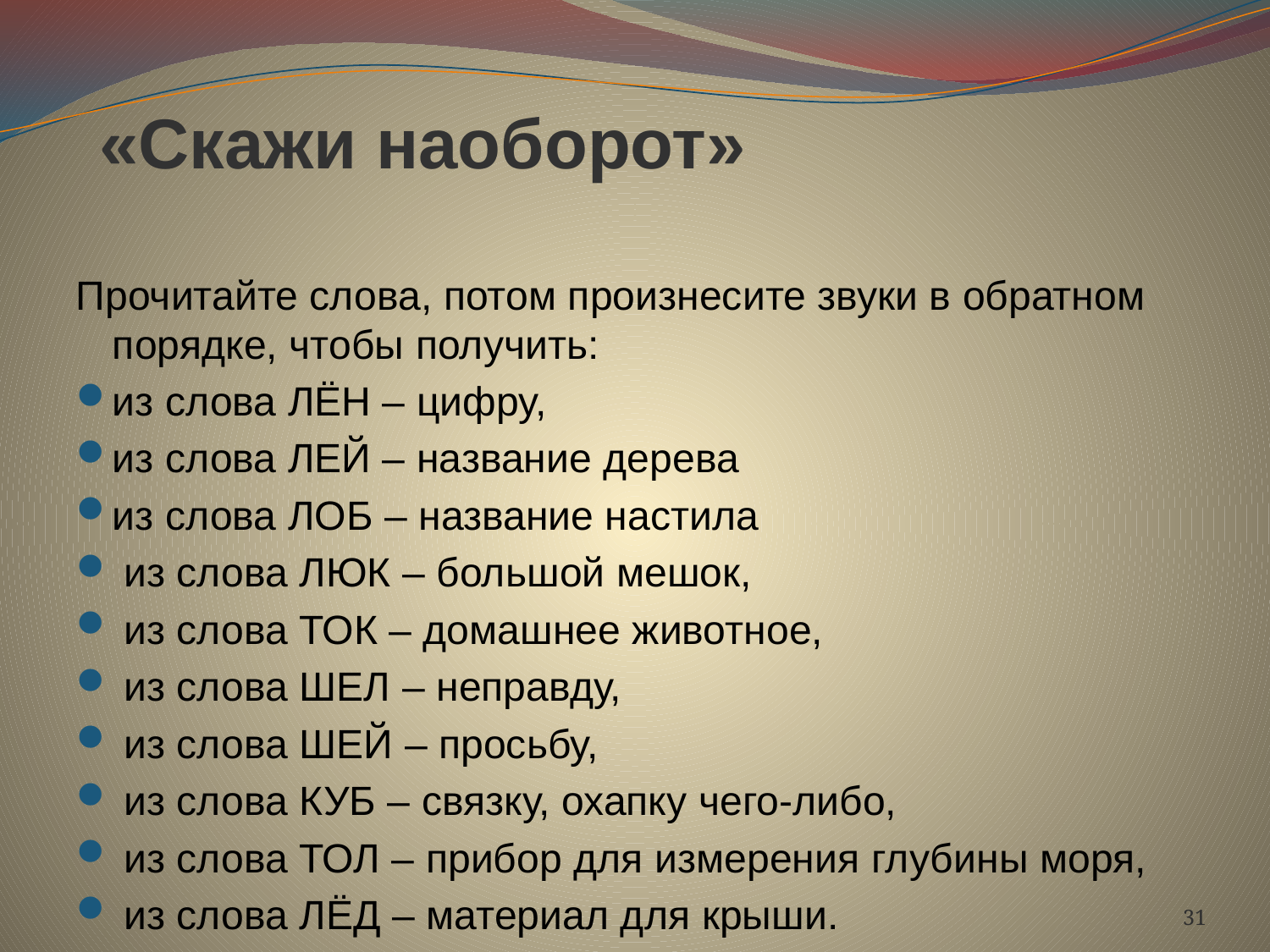

# «Скажи наоборот»

Прочитайте слова, потом произнесите звуки в обратном порядке, чтобы получить:
из слова ЛЁН – цифру,
из слова ЛЕЙ – название дерева
из слова ЛОБ – название настила
 из слова ЛЮК – большой мешок,
 из слова ТОК – домашнее животное,
 из слова ШЕЛ – неправду,
 из слова ШЕЙ – просьбу,
 из слова КУБ – связку, охапку чего-либо,
 из слова ТОЛ – прибор для измерения глубины моря,
 из слова ЛЁД – материал для крыши.

31